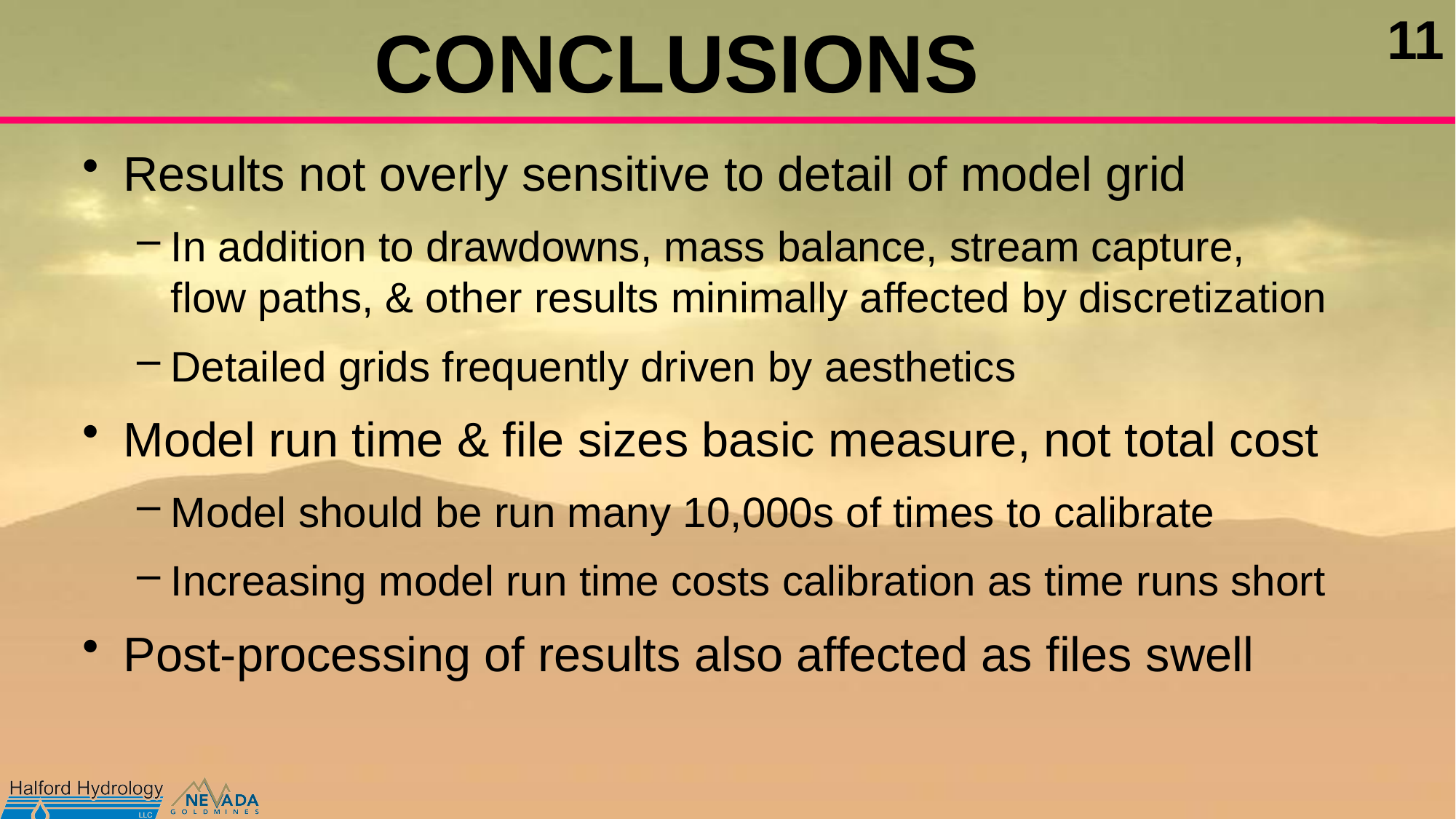

# CONCLUSIONS
Results not overly sensitive to detail of model grid
In addition to drawdowns, mass balance, stream capture,
flow paths, & other results minimally affected by discretization
Detailed grids frequently driven by aesthetics
Model run time & file sizes basic measure, not total cost
Model should be run many 10,000s of times to calibrate
Increasing model run time costs calibration as time runs short
Post-processing of results also affected as files swell